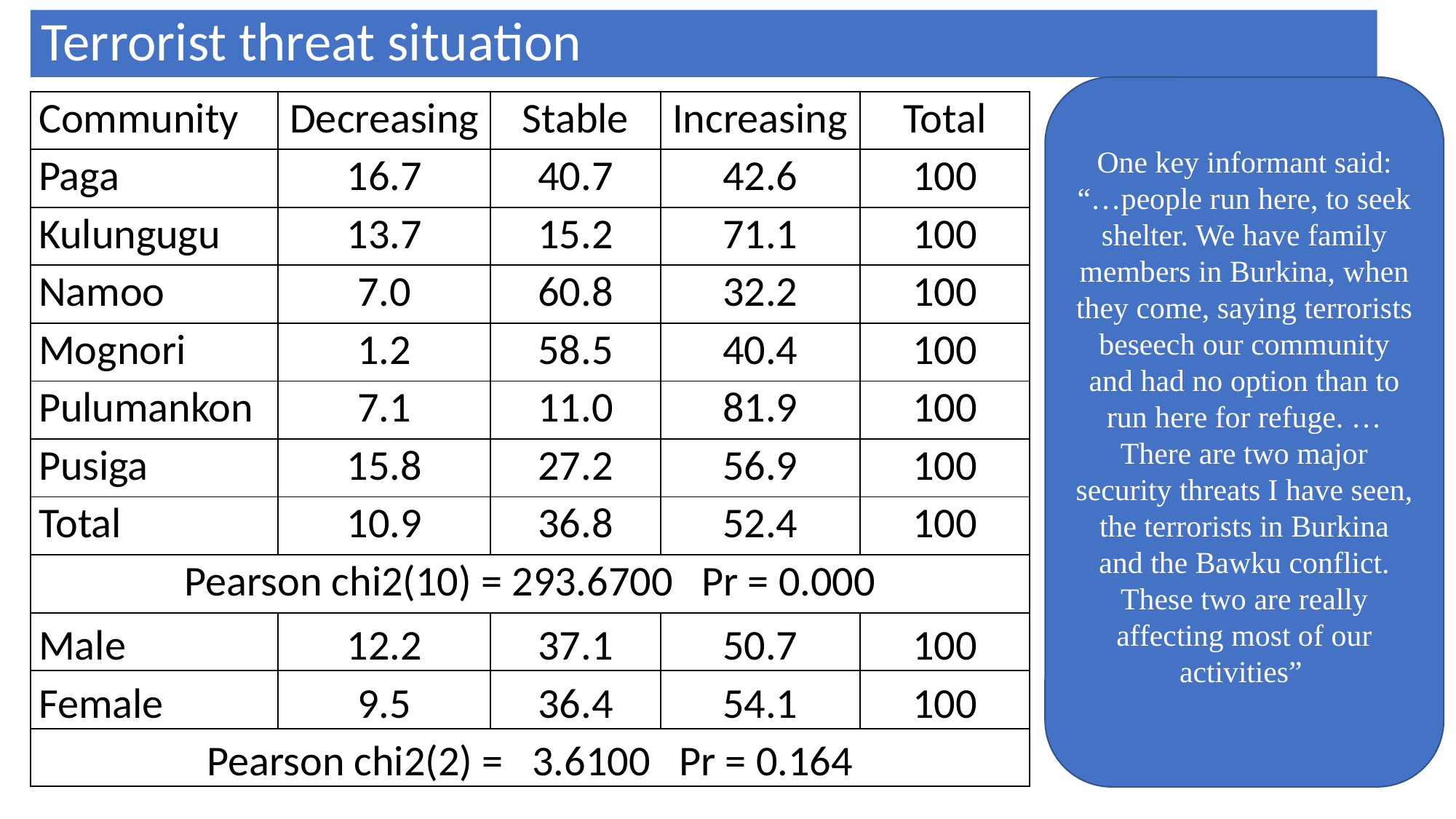

# Terrorist threat situation
One key informant said: “…people run here, to seek shelter. We have family members in Burkina, when they come, saying terrorists beseech our community and had no option than to run here for refuge. …There are two major security threats I have seen, the terrorists in Burkina and the Bawku conflict. These two are really affecting most of our activities”

| Community | Decreasing | Stable | Increasing | Total |
| --- | --- | --- | --- | --- |
| Paga | 16.7 | 40.7 | 42.6 | 100 |
| Kulungugu | 13.7 | 15.2 | 71.1 | 100 |
| Namoo | 7.0 | 60.8 | 32.2 | 100 |
| Mognori | 1.2 | 58.5 | 40.4 | 100 |
| Pulumankon | 7.1 | 11.0 | 81.9 | 100 |
| Pusiga | 15.8 | 27.2 | 56.9 | 100 |
| Total | 10.9 | 36.8 | 52.4 | 100 |
| Pearson chi2(10) = 293.6700 Pr = 0.000 |  |  |  |  |
| Male | 12.2 | 37.1 | 50.7 | 100 |
| Female | 9.5 | 36.4 | 54.1 | 100 |
| Pearson chi2(2) = 3.6100 Pr = 0.164 |  |  |  |  |